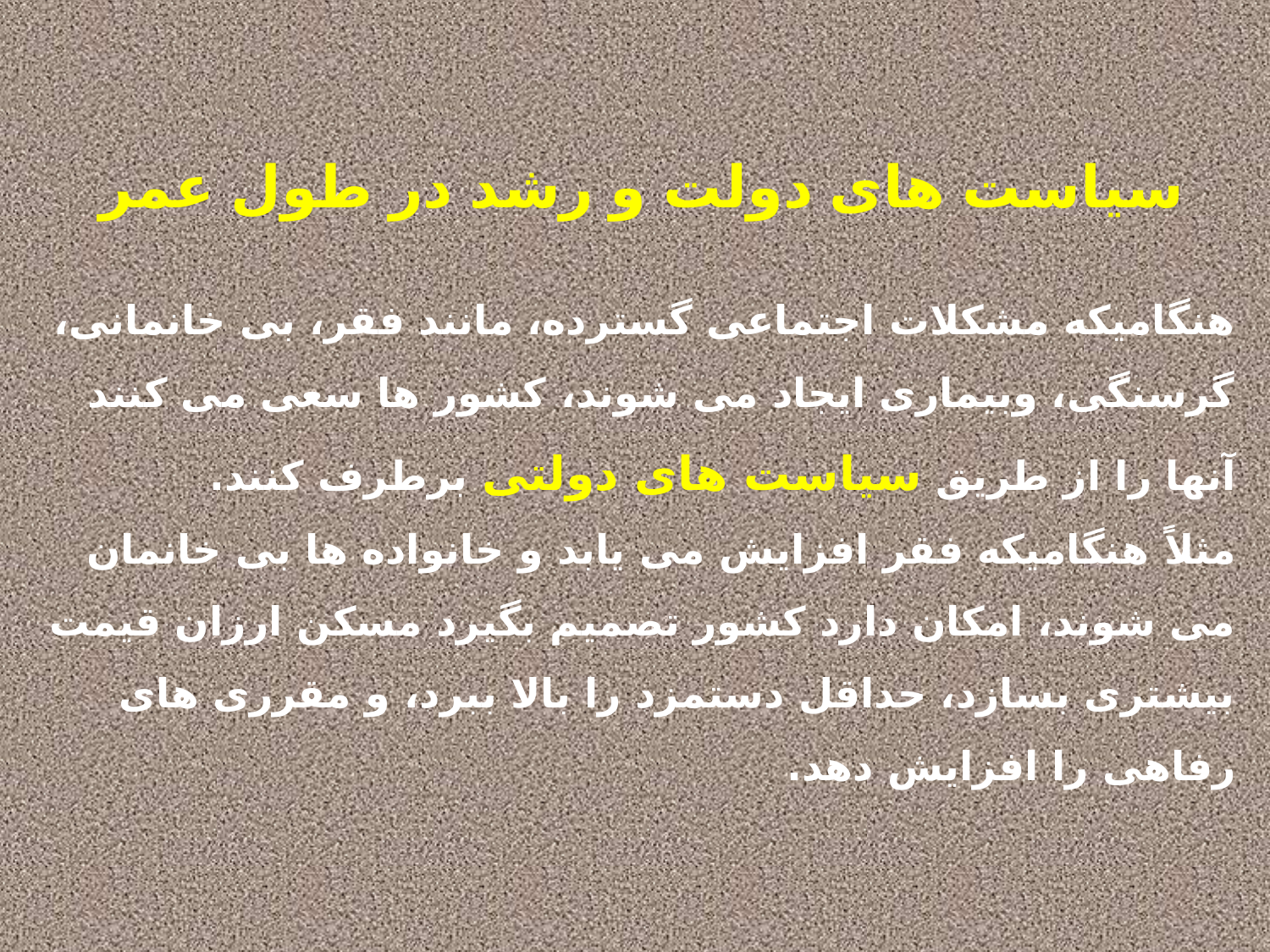

# سیاست های دولت و رشد در طول عمر
هنگامیکه مشکلات اجتماعی گسترده، مانند فقر، بی خانمانی، گرسنگی، وبیماری ایجاد می شوند، کشور ها سعی می کنند آنها را از طریق سیاست های دولتی برطرف کنند.
مثلاً هنگامیکه فقر افزایش می یابد و خانواده ها بی خانمان می شوند، امکان دارد کشور تصمیم بگیرد مسکن ارزان قیمت بیشتری بسازد، حداقل دستمزد را بالا ببرد، و مقرری های رفاهی را افزایش دهد.
www.modirkade.ir
44